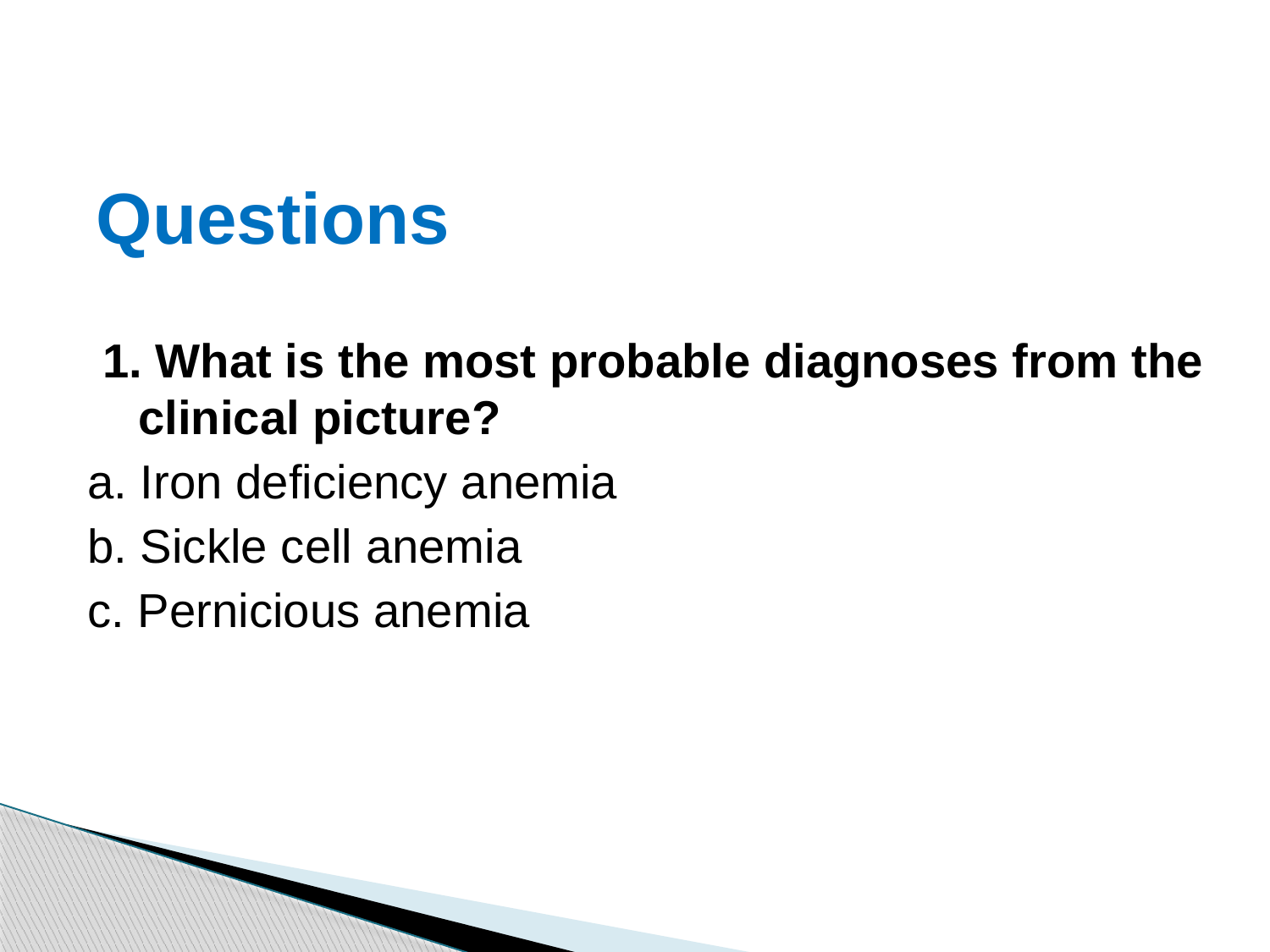

# Questions
1. What is the most probable diagnoses from the clinical picture?
a. Iron deficiency anemia
b. Sickle cell anemia
c. Pernicious anemia